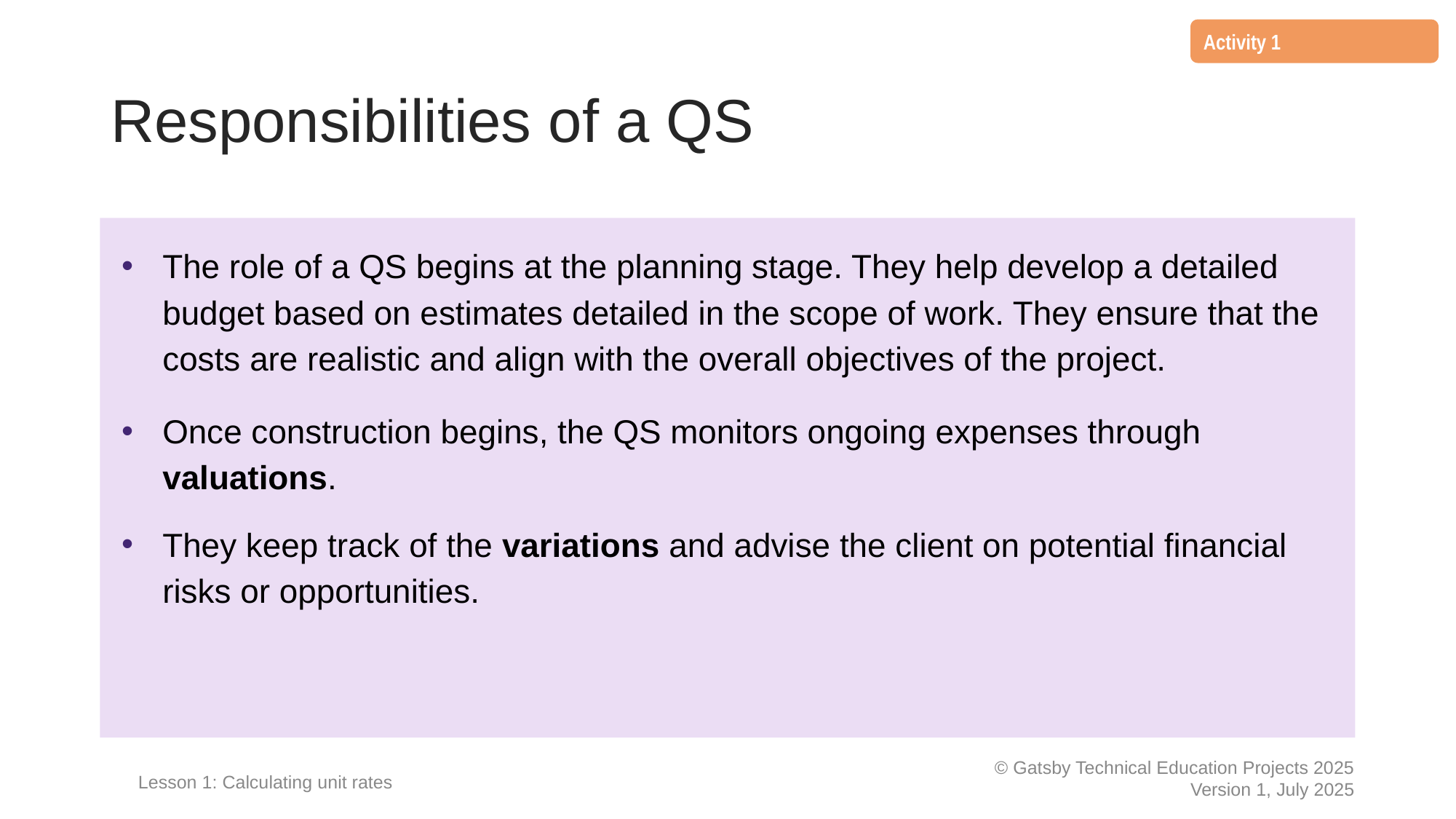

Activity 1
# Responsibilities of a QS
The role of a QS begins at the planning stage. They help develop a detailed budget based on estimates detailed in the scope of work. They ensure that the costs are realistic and align with the overall objectives of the project.
Once construction begins, the QS monitors ongoing expenses through valuations.
They keep track of the variations and advise the client on potential financial risks or opportunities.
Lesson 1: Calculating unit rates